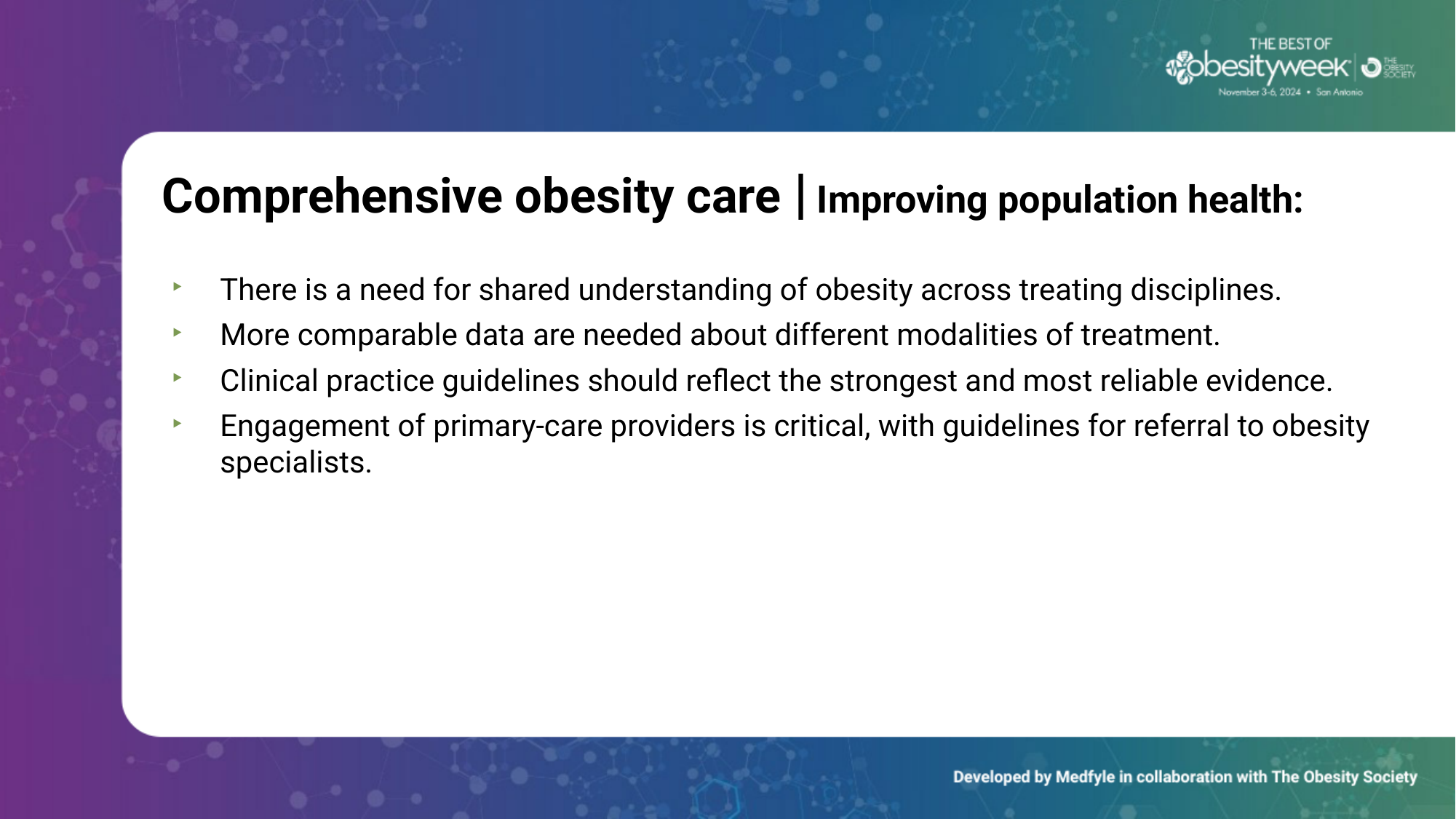

# Comprehensive obesity care | Improving population health:
There is a need for shared understanding of obesity across treating disciplines.
More comparable data are needed about different modalities of treatment.
Clinical practice guidelines should reflect the strongest and most reliable evidence.
Engagement of primary-care providers is critical, with guidelines for referral to obesity specialists.